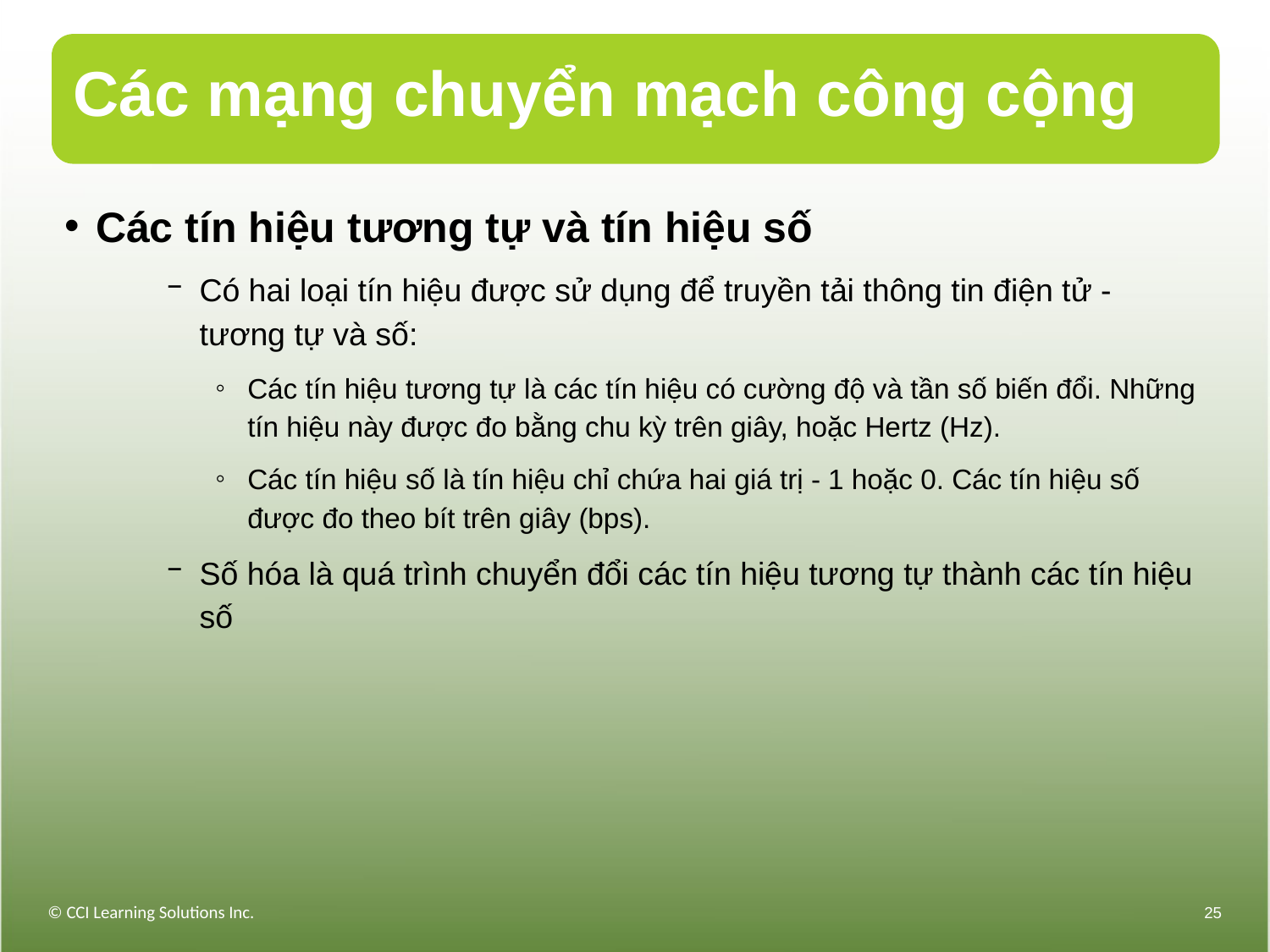

# Các mạng chuyển mạch công cộng
Các tín hiệu tương tự và tín hiệu số
Có hai loại tín hiệu được sử dụng để truyền tải thông tin điện tử - tương tự và số:
Các tín hiệu tương tự là các tín hiệu có cường độ và tần số biến đổi. Những tín hiệu này được đo bằng chu kỳ trên giây, hoặc Hertz (Hz).
Các tín hiệu số là tín hiệu chỉ chứa hai giá trị - 1 hoặc 0. Các tín hiệu số được đo theo bít trên giây (bps).
Số hóa là quá trình chuyển đổi các tín hiệu tương tự thành các tín hiệu số
© CCI Learning Solutions Inc.
25